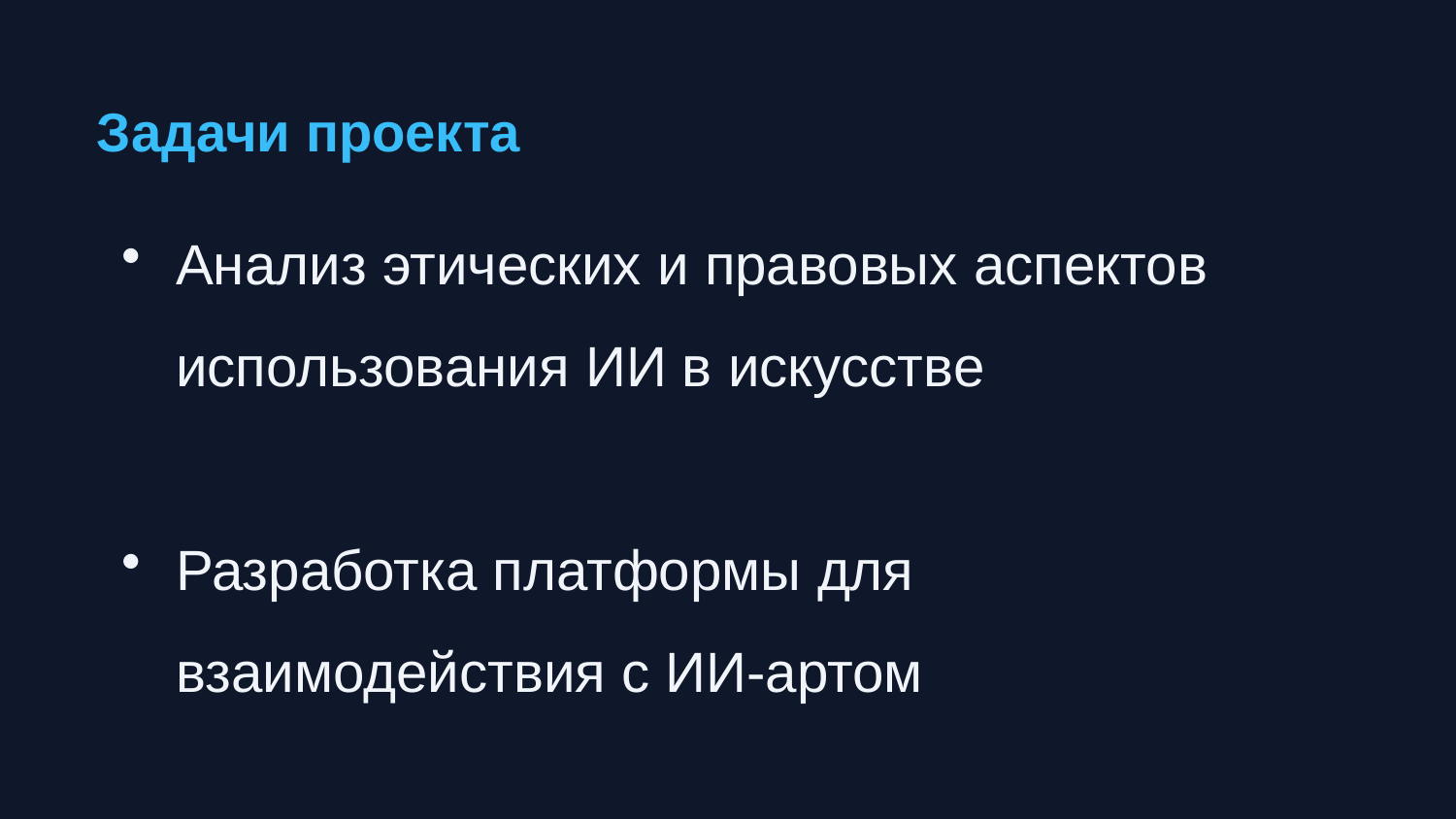

Задачи проекта
Анализ этических и правовых аспектов использования ИИ в искусстве

Разработка платформы для взаимодействия с ИИ-артом